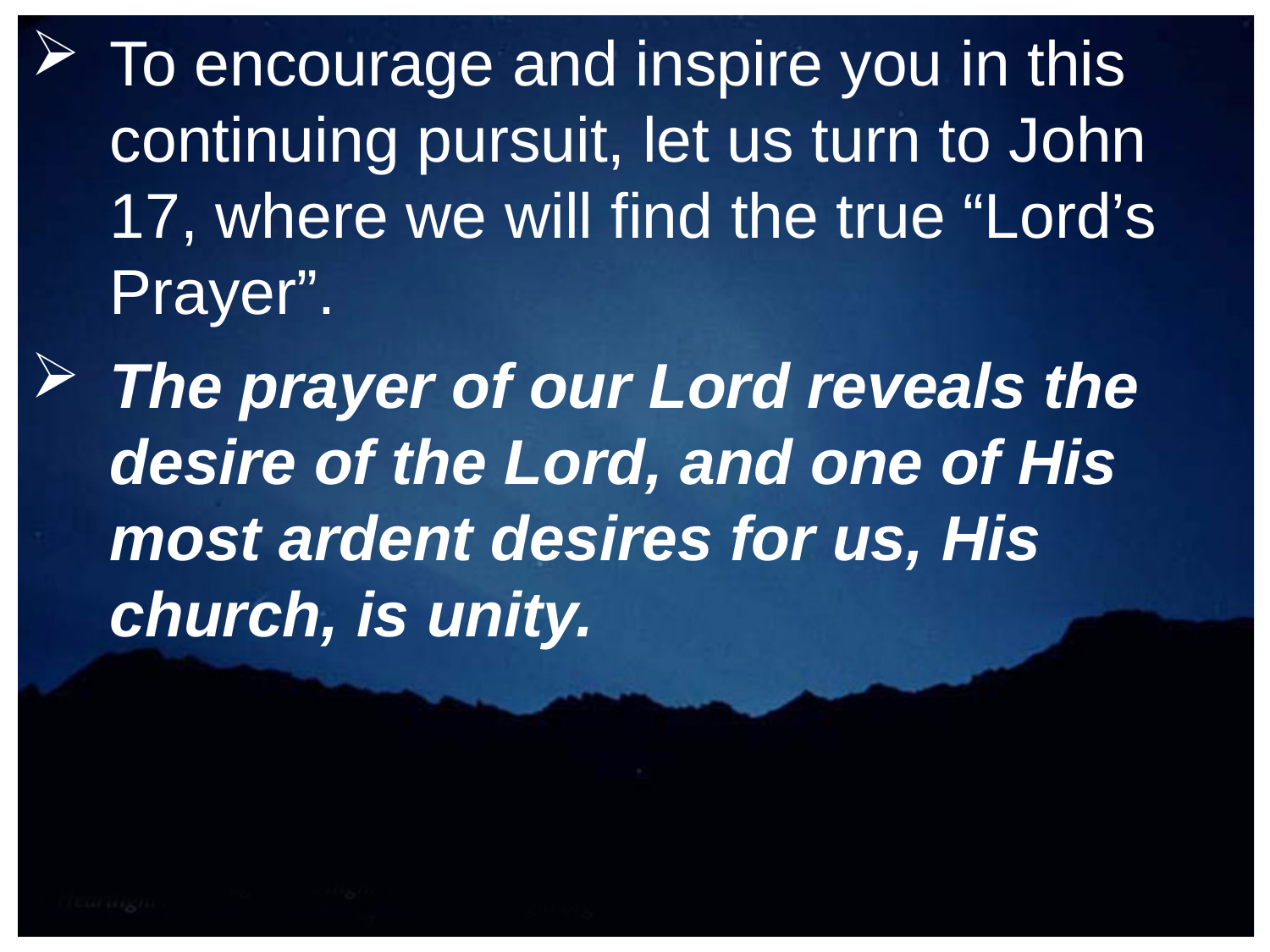

To encourage and inspire you in this continuing pursuit, let us turn to John 17, where we will find the true “Lord’s Prayer”.
The prayer of our Lord reveals the desire of the Lord, and one of His most ardent desires for us, His church, is unity.